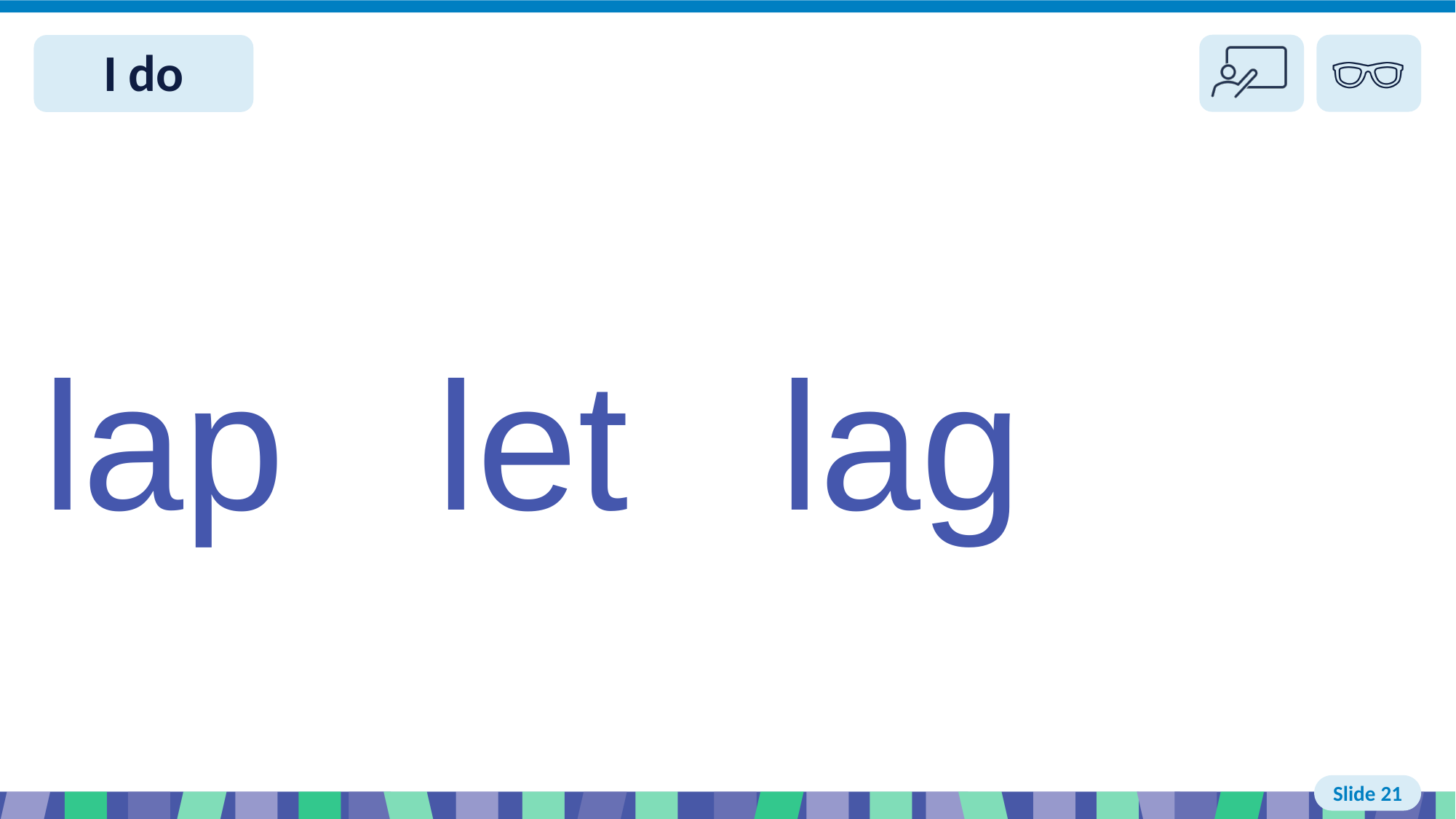

# Slide 21 I do read
lap   let   lag